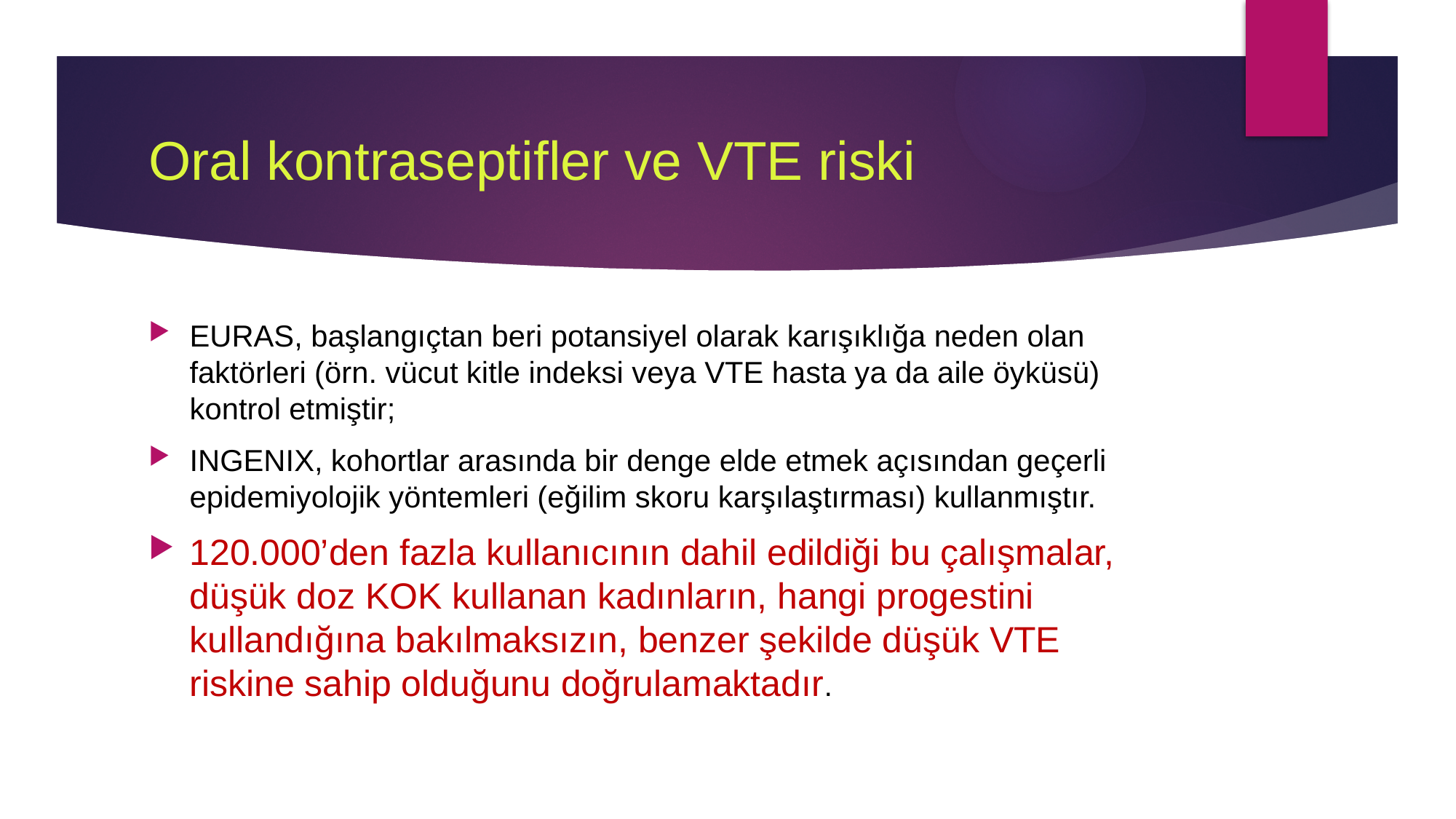

# Oral kontraseptifler ve VTE riski
EURAS, başlangıçtan beri potansiyel olarak karışıklığa neden olan faktörleri (örn. vücut kitle indeksi veya VTE hasta ya da aile öyküsü) kontrol etmiştir;
INGENIX, kohortlar arasında bir denge elde etmek açısından geçerli epidemiyolojik yöntemleri (eğilim skoru karşılaştırması) kullanmıştır.
120.000’den fazla kullanıcının dahil edildiği bu çalışmalar, düşük doz KOK kullanan kadınların, hangi progestini kullandığına bakılmaksızın, benzer şekilde düşük VTE riskine sahip olduğunu doğrulamaktadır.